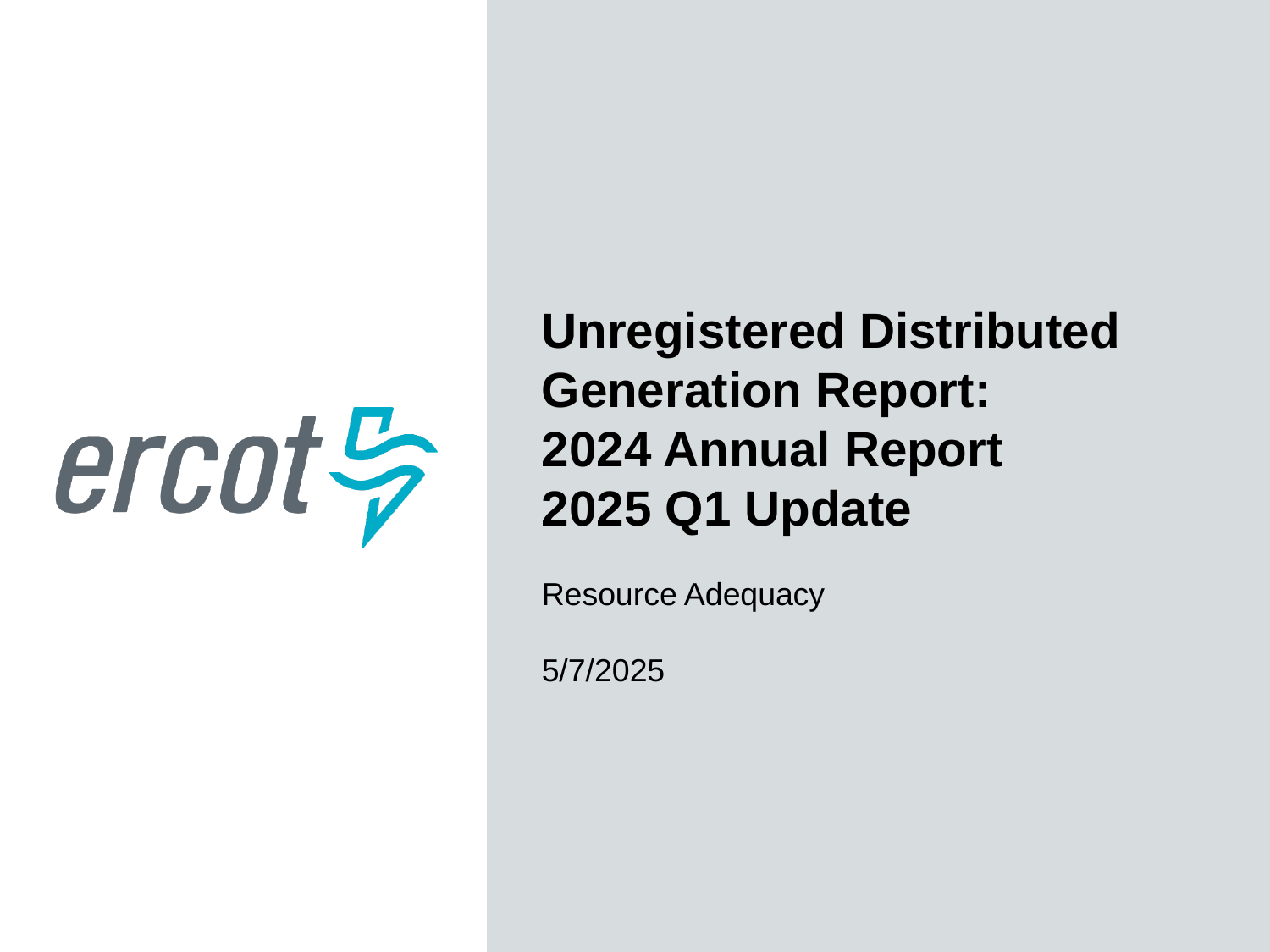

Unregistered Distributed Generation Report:
2024 Annual Report
2025 Q1 Update

Resource Adequacy

5/7/2025